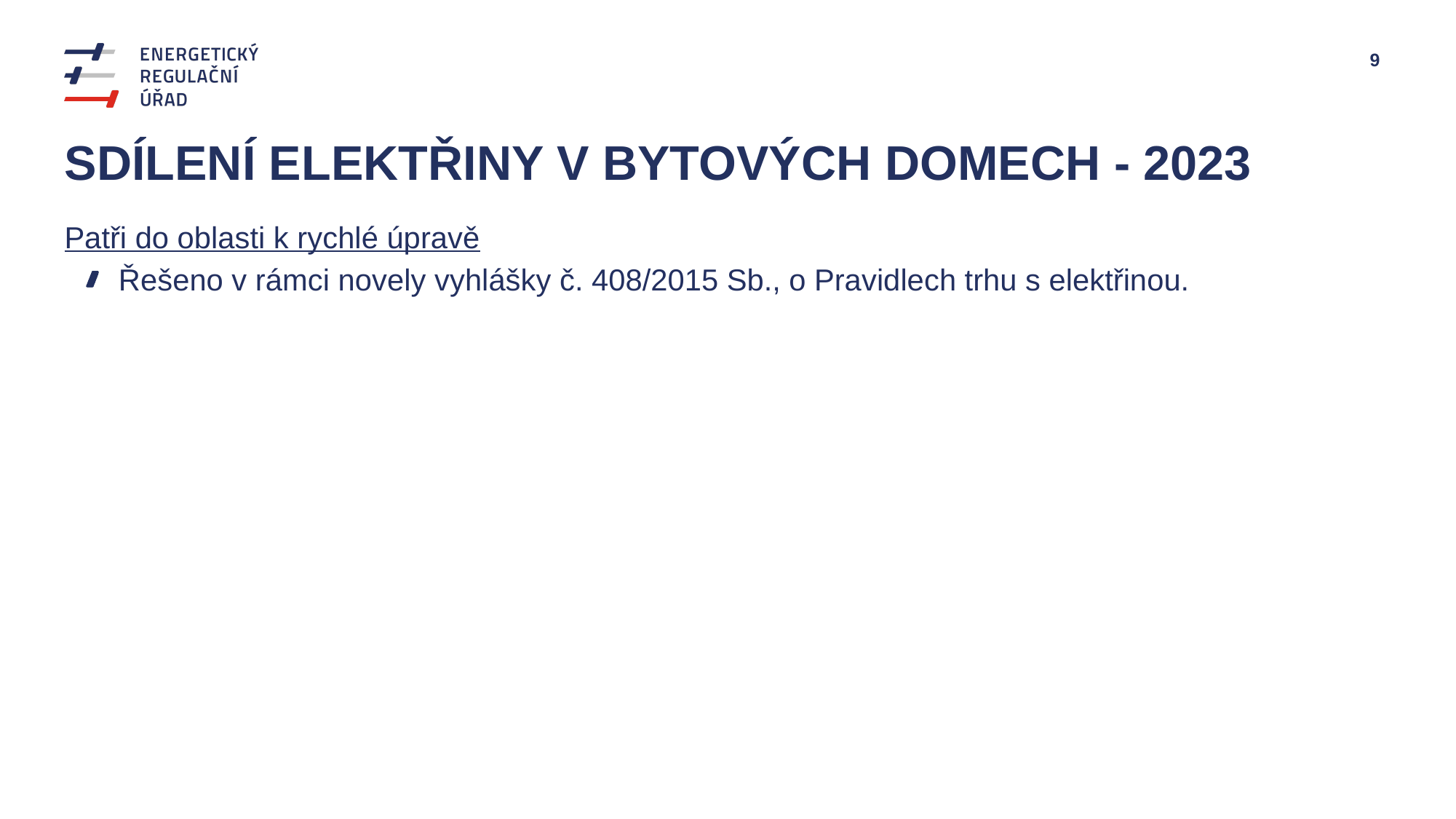

# Sdílení elektřiny v bytových domech - 2023
Patři do oblasti k rychlé úpravě
Řešeno v rámci novely vyhlášky č. 408/2015 Sb., o Pravidlech trhu s elektřinou.